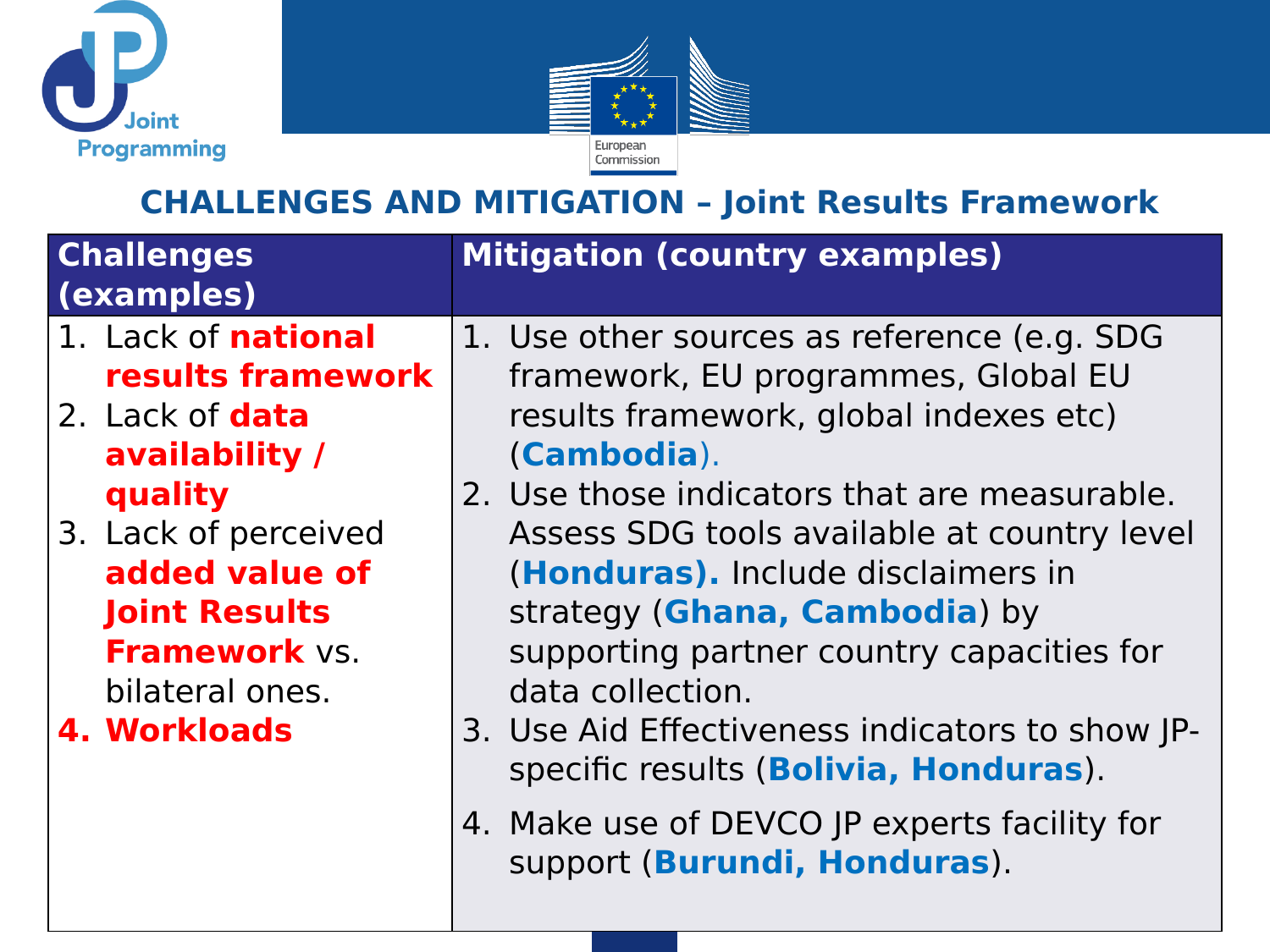

CHALLENGES AND MITIGATION – Joint Results Framework
| Challenges (examples) | Mitigation (country examples) |
| --- | --- |
| Lack of national results framework Lack of data availability / quality Lack of perceived added value of Joint Results Framework vs. bilateral ones. Workloads | Use other sources as reference (e.g. SDG framework, EU programmes, Global EU results framework, global indexes etc) (Cambodia). Use those indicators that are measurable. Assess SDG tools available at country level (Honduras). Include disclaimers in strategy (Ghana, Cambodia) by supporting partner country capacities for data collection. Use Aid Effectiveness indicators to show JP-specific results (Bolivia, Honduras). Make use of DEVCO JP experts facility for support (Burundi, Honduras). |